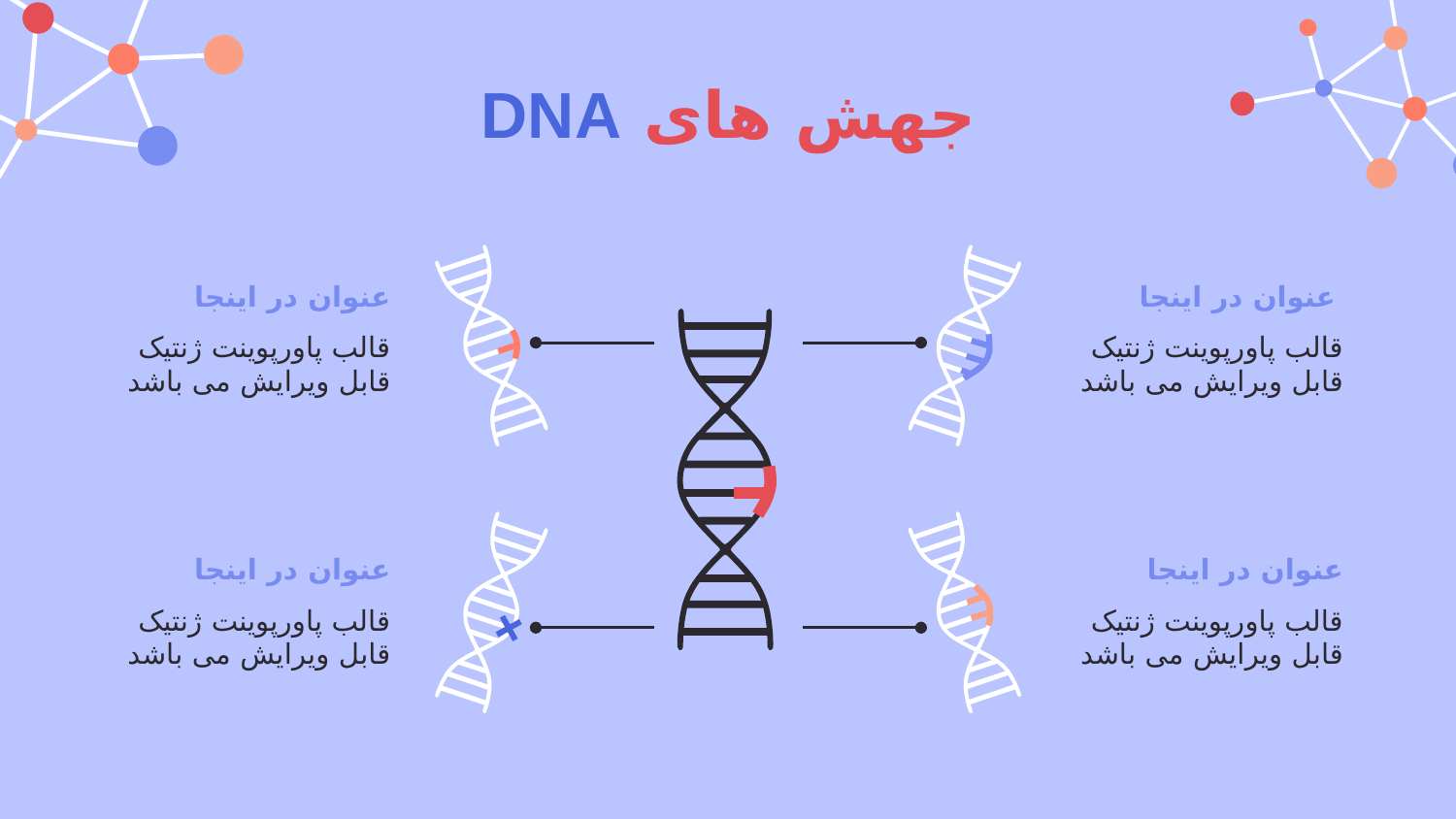

# جهش های DNA

عنوان در اینجا
عنوان در اینجا

قالب پاورپوینت ژنتیک قابل ویرایش می باشد
قالب پاورپوینت ژنتیک قابل ویرایش می باشد

عنوان در اینجا
عنوان در اینجا
قالب پاورپوینت ژنتیک قابل ویرایش می باشد
قالب پاورپوینت ژنتیک قابل ویرایش می باشد